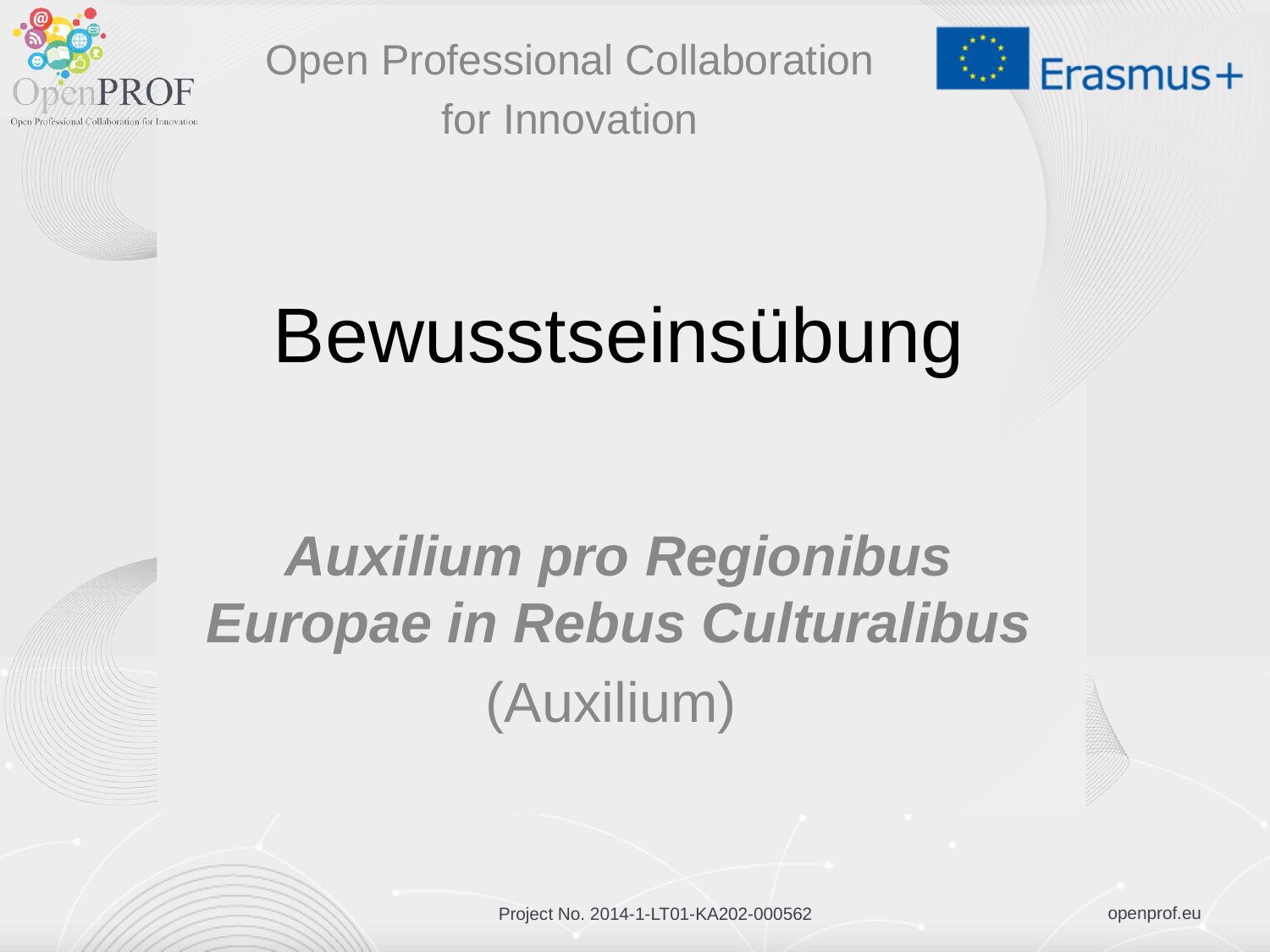

Open Professional Collaboration
for Innovation
# Bewusstseinsübung
Auxilium pro Regionibus Europae in Rebus Culturalibus
(Auxilium)